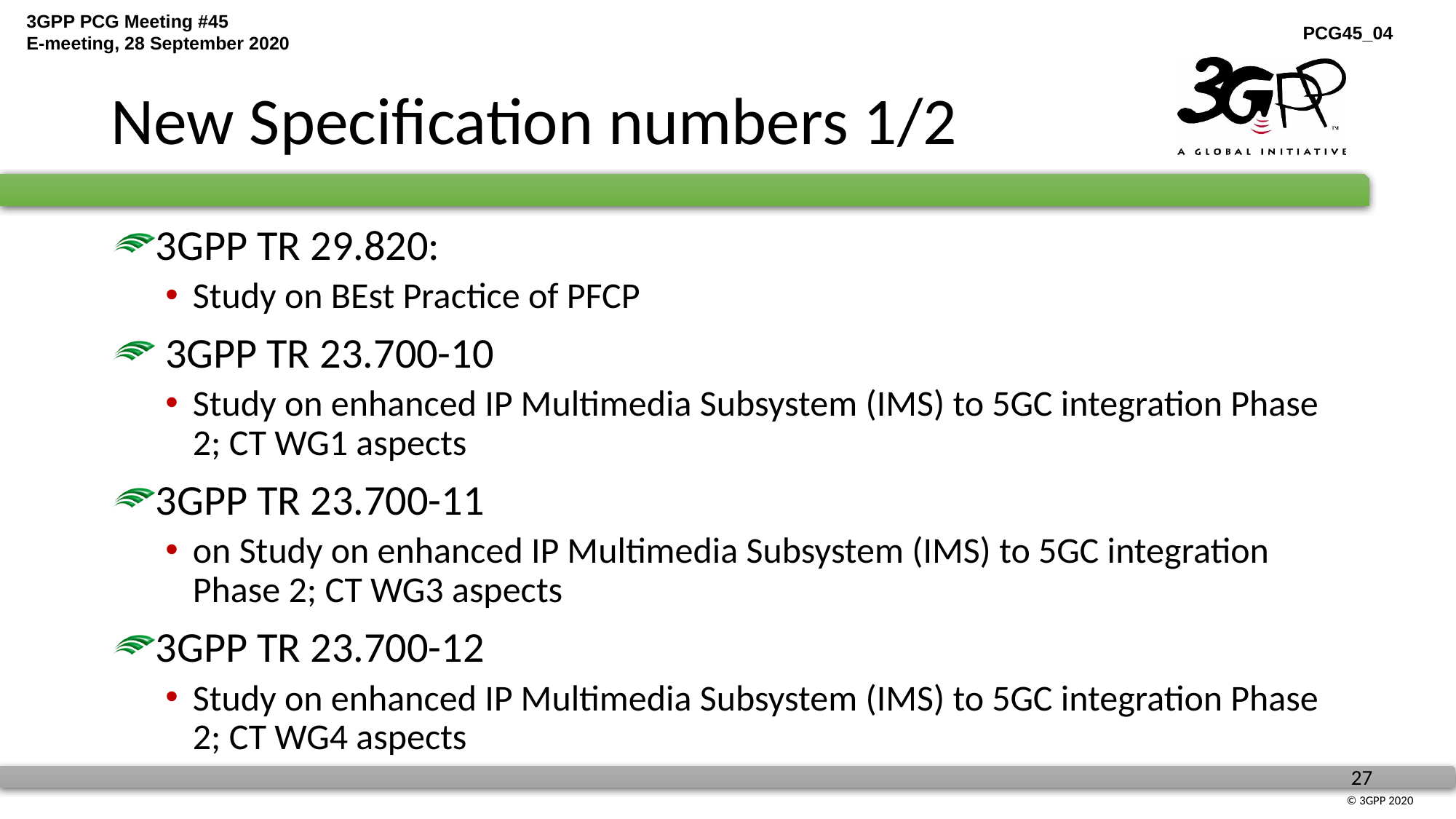

# New Specification numbers 1/2
3GPP TR 29.820:
Study on BEst Practice of PFCP
 3GPP TR 23.700-10
Study on enhanced IP Multimedia Subsystem (IMS) to 5GC integration Phase 2; CT WG1 aspects
3GPP TR 23.700-11
on Study on enhanced IP Multimedia Subsystem (IMS) to 5GC integration Phase 2; CT WG3 aspects
3GPP TR 23.700-12
Study on enhanced IP Multimedia Subsystem (IMS) to 5GC integration Phase 2; CT WG4 aspects